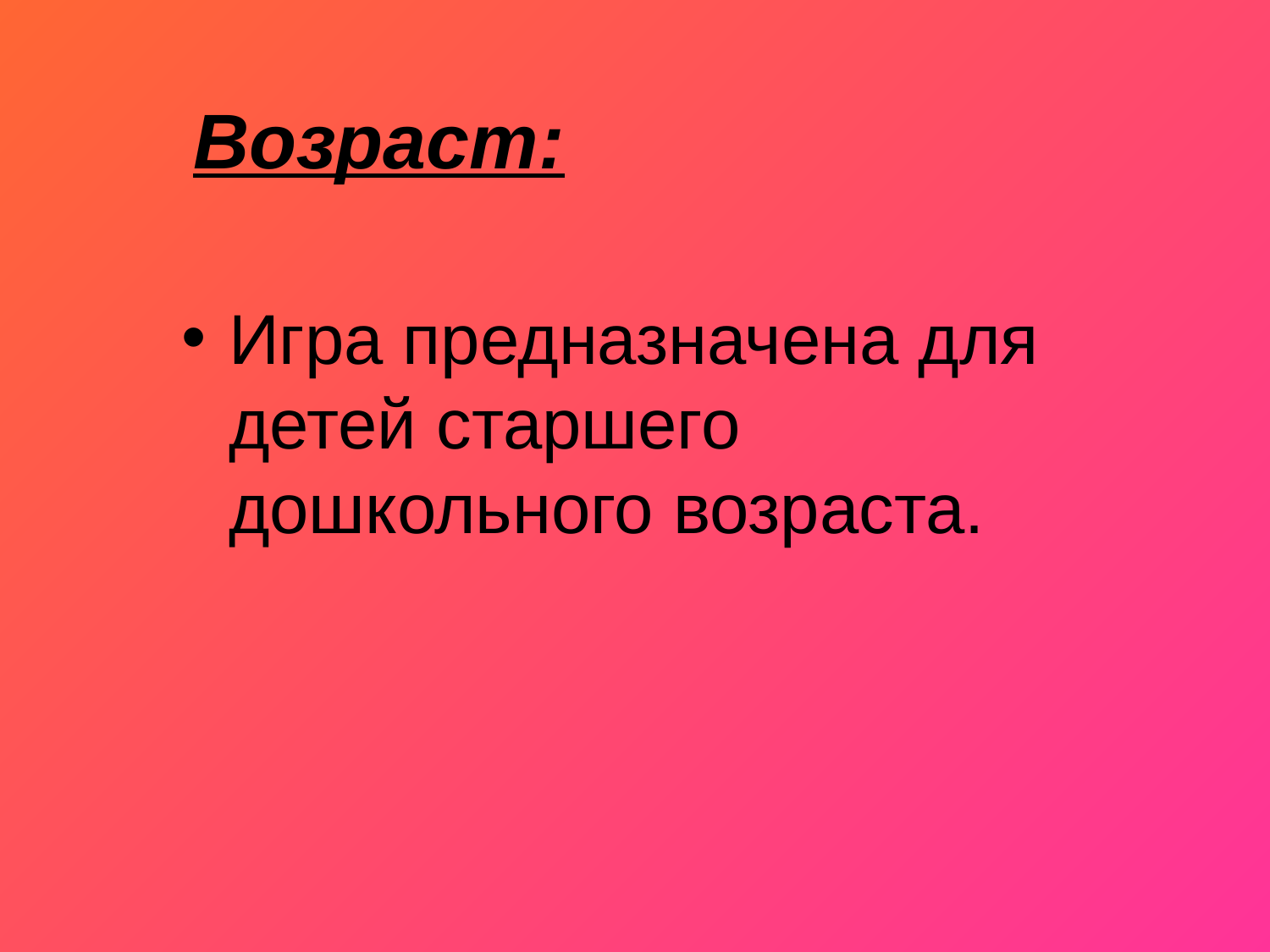

# Возраст:
Игра предназначена для детей старшего дошкольного возраста.